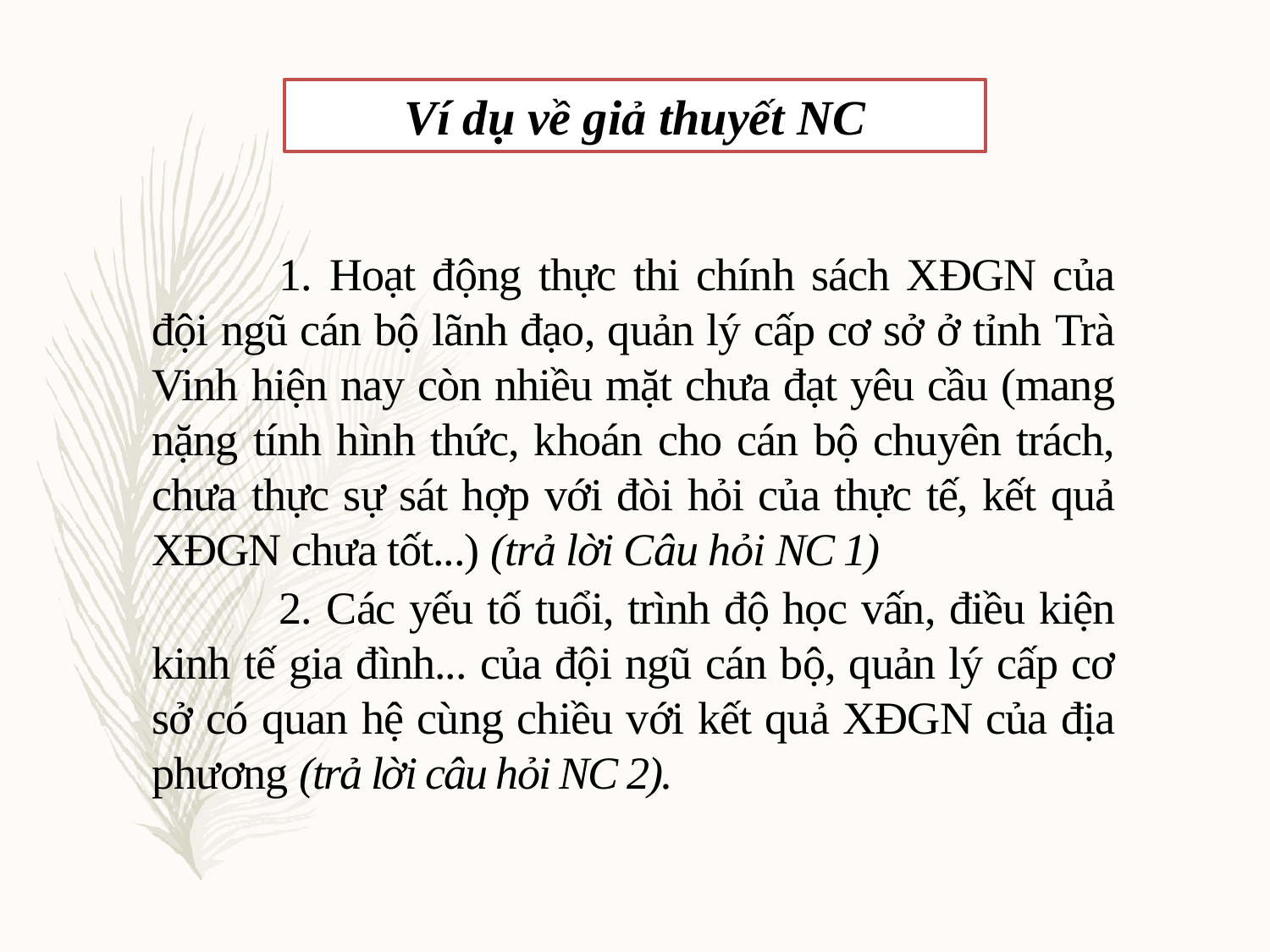

Ví dụ về giả thuyết NC
		1. Hoạt động thực thi chính sách XĐGN của đội ngũ cán bộ lãnh đạo, quản lý cấp cơ sở ở tỉnh Trà Vinh hiện nay còn nhiều mặt chưa đạt yêu cầu (mang nặng tính hình thức, khoán cho cán bộ chuyên trách, chưa thực sự sát hợp với đòi hỏi của thực tế, kết quả XĐGN chưa tốt...) (trả lời Câu hỏi NC 1)
		2. Các yếu tố tuổi, trình độ học vấn, điều kiện kinh tế gia đình... của đội ngũ cán bộ, quản lý cấp cơ sở có quan hệ cùng chiều với kết quả XĐGN của địa phương (trả lời câu hỏi NC 2).